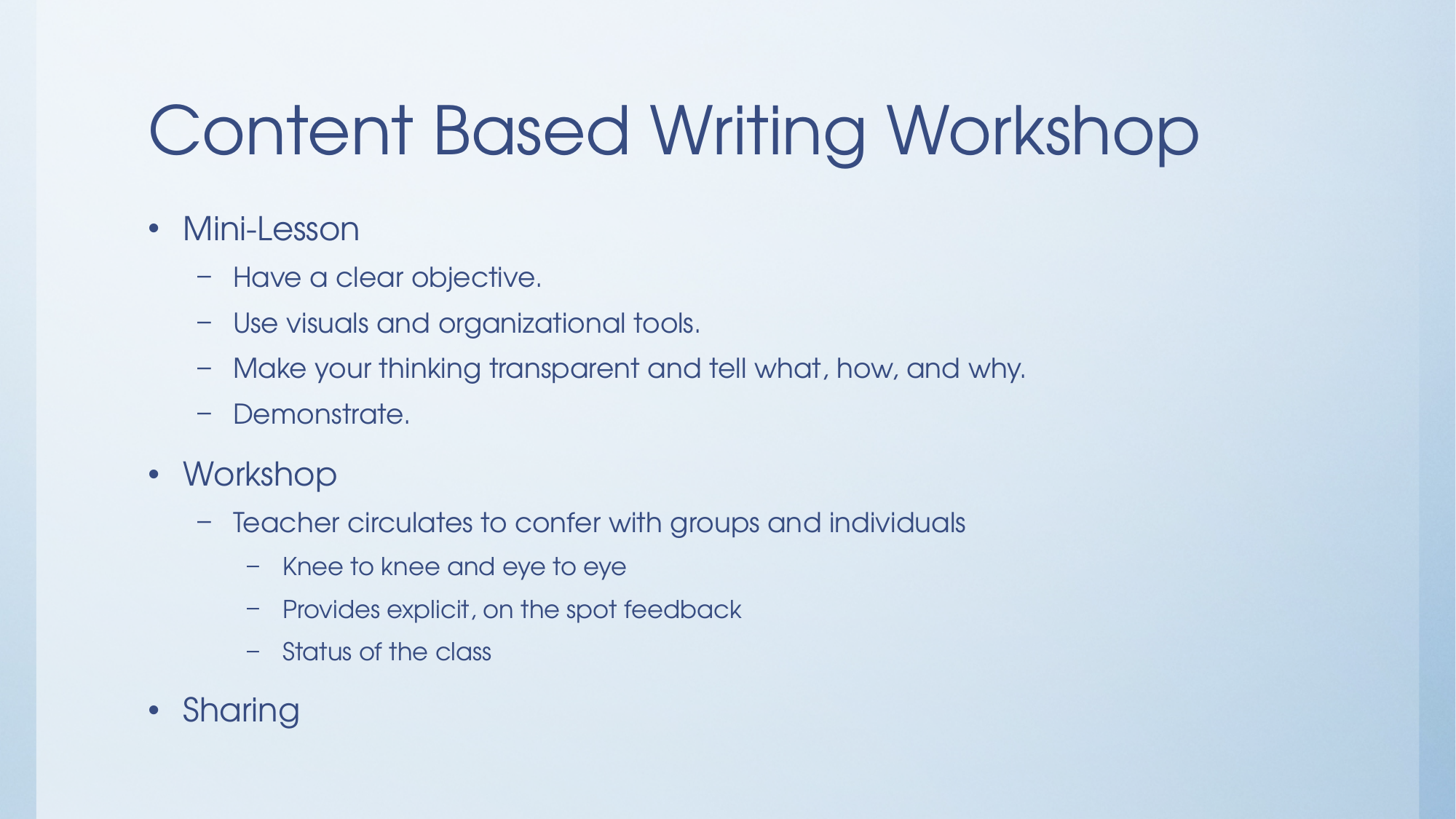

# Content Based Writing Workshop
Mini-Lesson
Have a clear objective.
Use visuals and organizational tools.
Make your thinking transparent and tell what, how, and why.
Demonstrate.
Workshop
Teacher circulates to confer with groups and individuals
Knee to knee and eye to eye
Provides explicit, on the spot feedback
Status of the class
Sharing